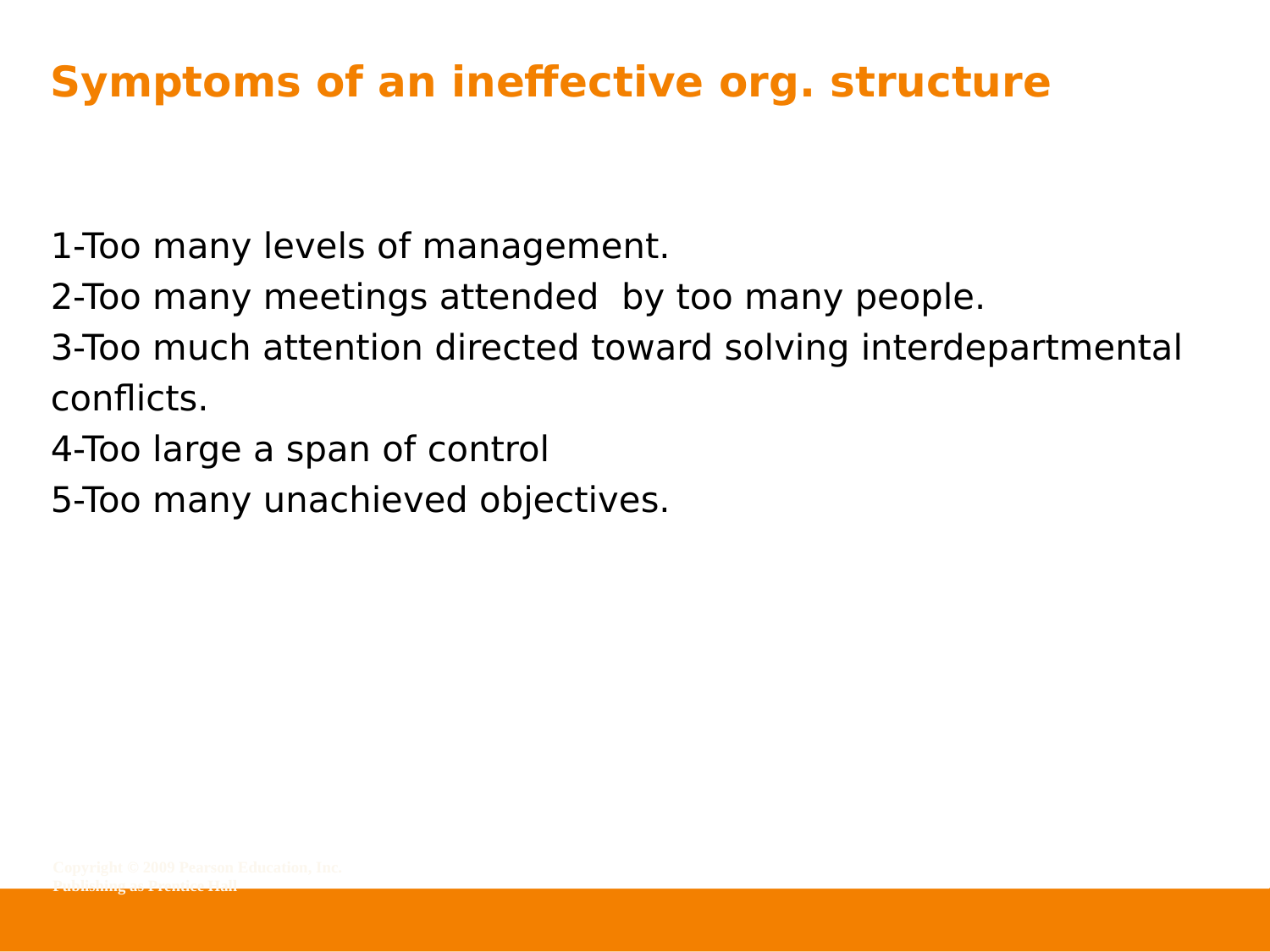

# Symptoms of an ineffective org. structure
1-Too many levels of management.
2-Too many meetings attended  by too many people.
3-Too much attention directed toward solving interdepartmental conflicts.
4-Too large a span of control
5-Too many unachieved objectives.